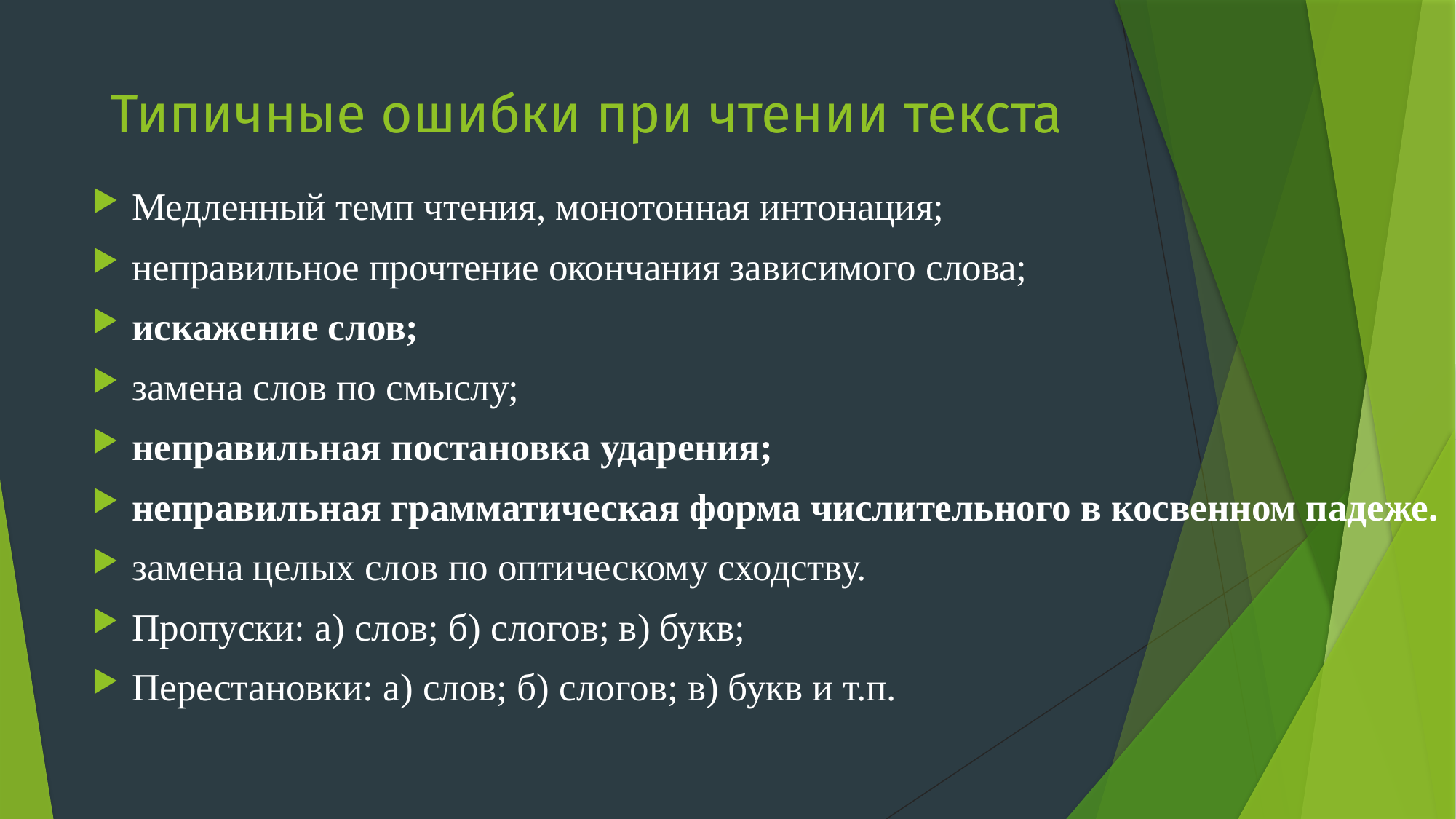

# Типичные ошибки при чтении текста
Медленный темп чтения, монотонная интонация;
неправильное прочтение окончания зависимого слова;
искажение слов;
замена слов по смыслу;
неправильная постановка ударения;
неправильная грамматическая форма числительного в косвенном падеже.
замена целых слов по оптическому сходству.
Пропуски: а) слов; б) слогов; в) букв;
Перестановки: а) слов; б) слогов; в) букв и т.п.